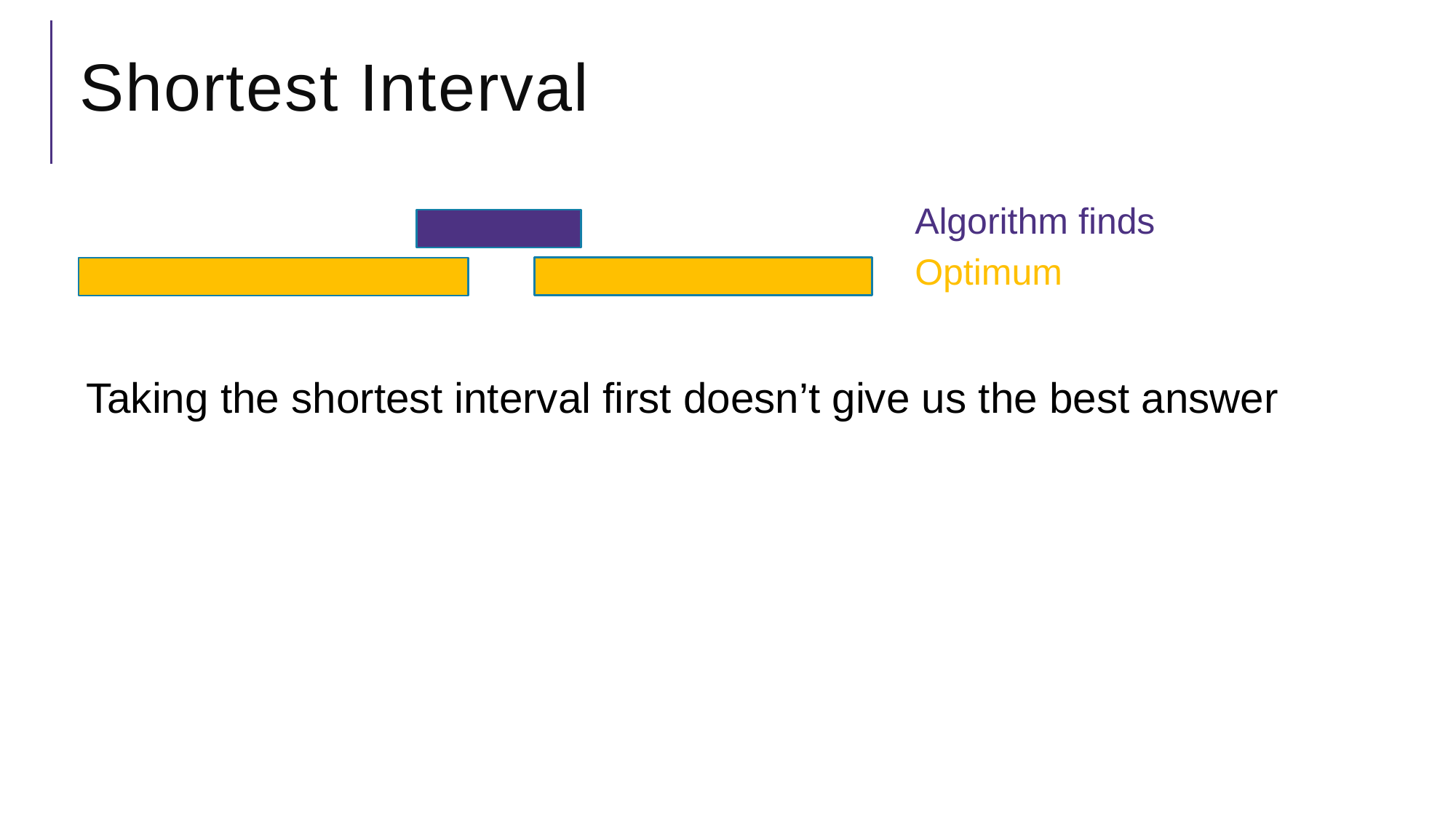

# Shortest Interval
Algorithm finds

Optimum

Taking the shortest interval first doesn’t give us the best answer